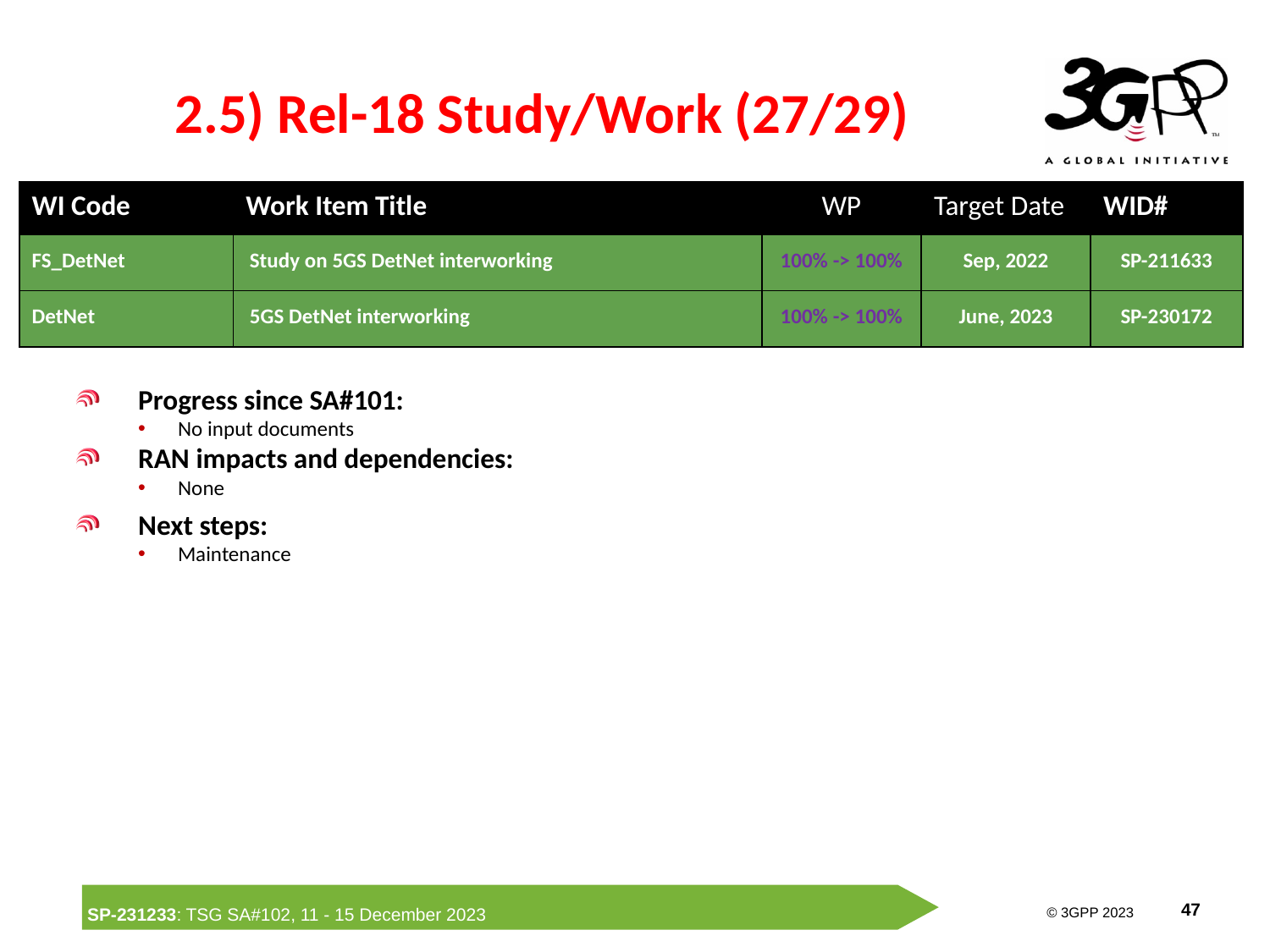

# 2.5) Rel-18 Study/Work (27/29)
| WI Code | Work Item Title | WP | Target Date | WID# |
| --- | --- | --- | --- | --- |
| FS\_DetNet | Study on 5GS DetNet interworking | 100% -> 100% | Sep, 2022 | SP-211633 |
| DetNet | 5GS DetNet interworking | 100% -> 100% | June, 2023 | SP-230172 |
Progress since SA#101:
No input documents
RAN impacts and dependencies:
None
Next steps:
Maintenance